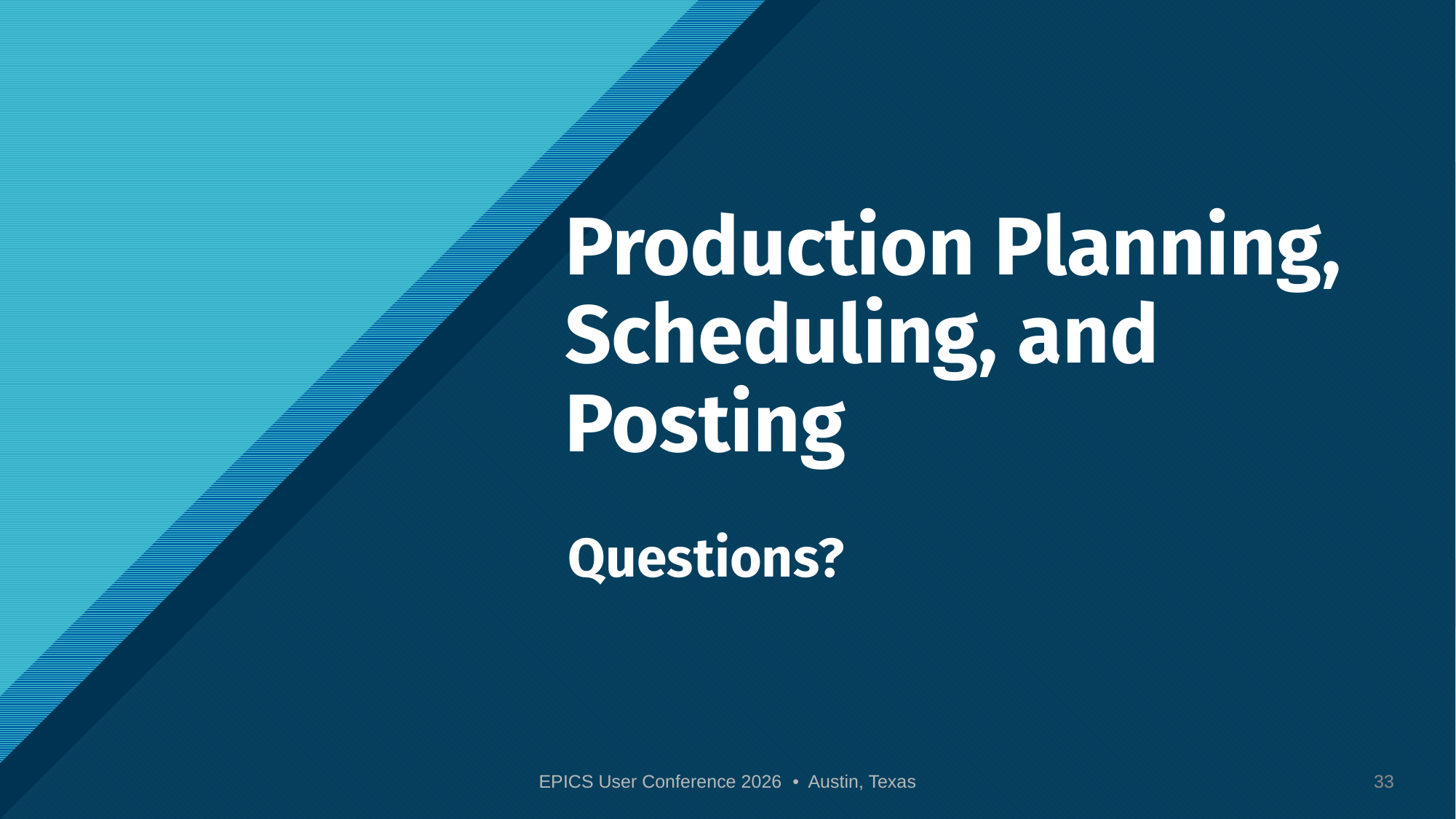

# Production Planning, Scheduling, and Posting
Questions?
EPICS User Conference 2026  •  Austin, Texas
33